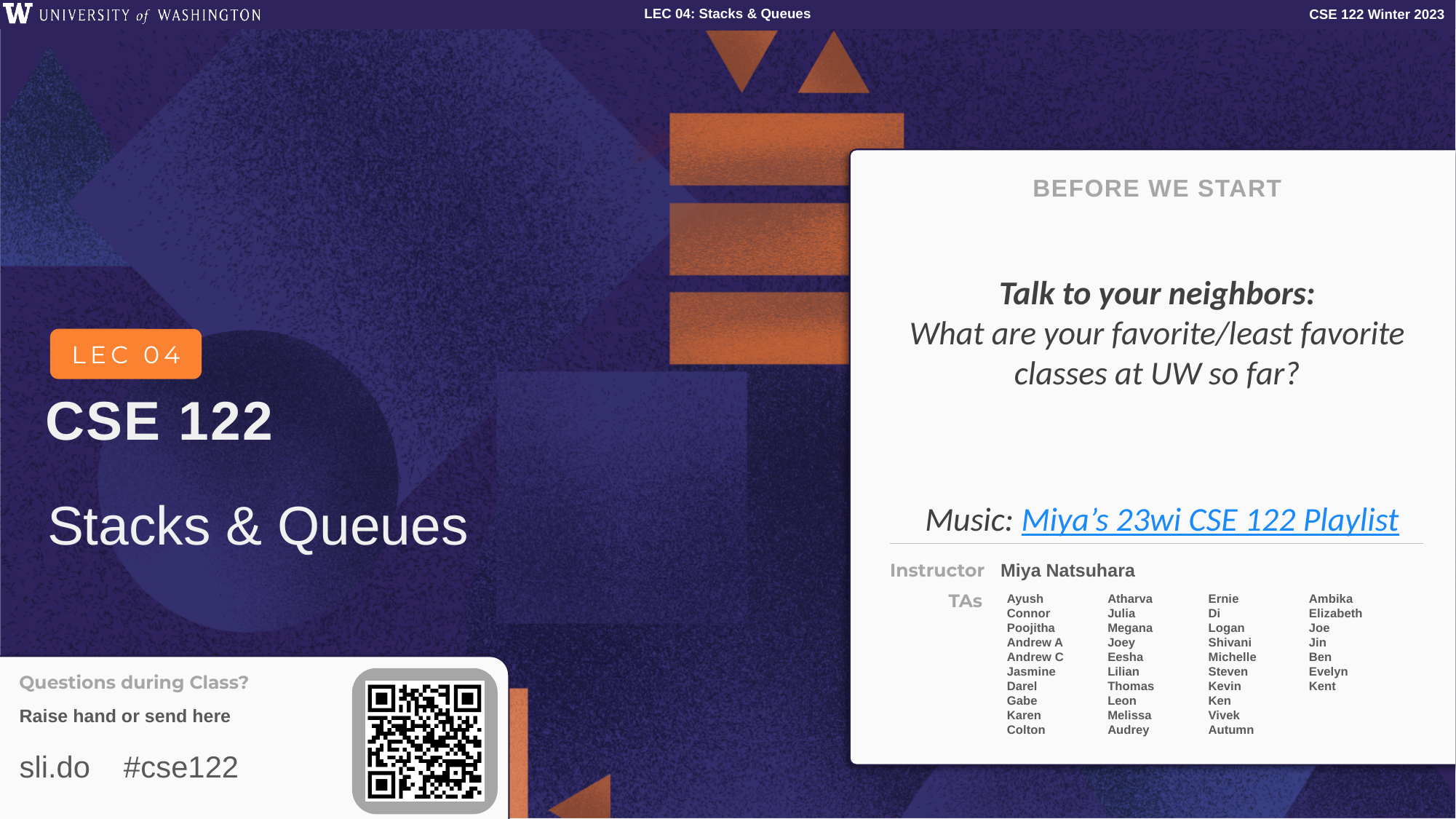

BEFORE WE START
Talk to your neighbors:
What are your favorite/least favorite classes at UW so far?
# Stacks & Queues
Music: Miya’s 23wi CSE 122 Playlist